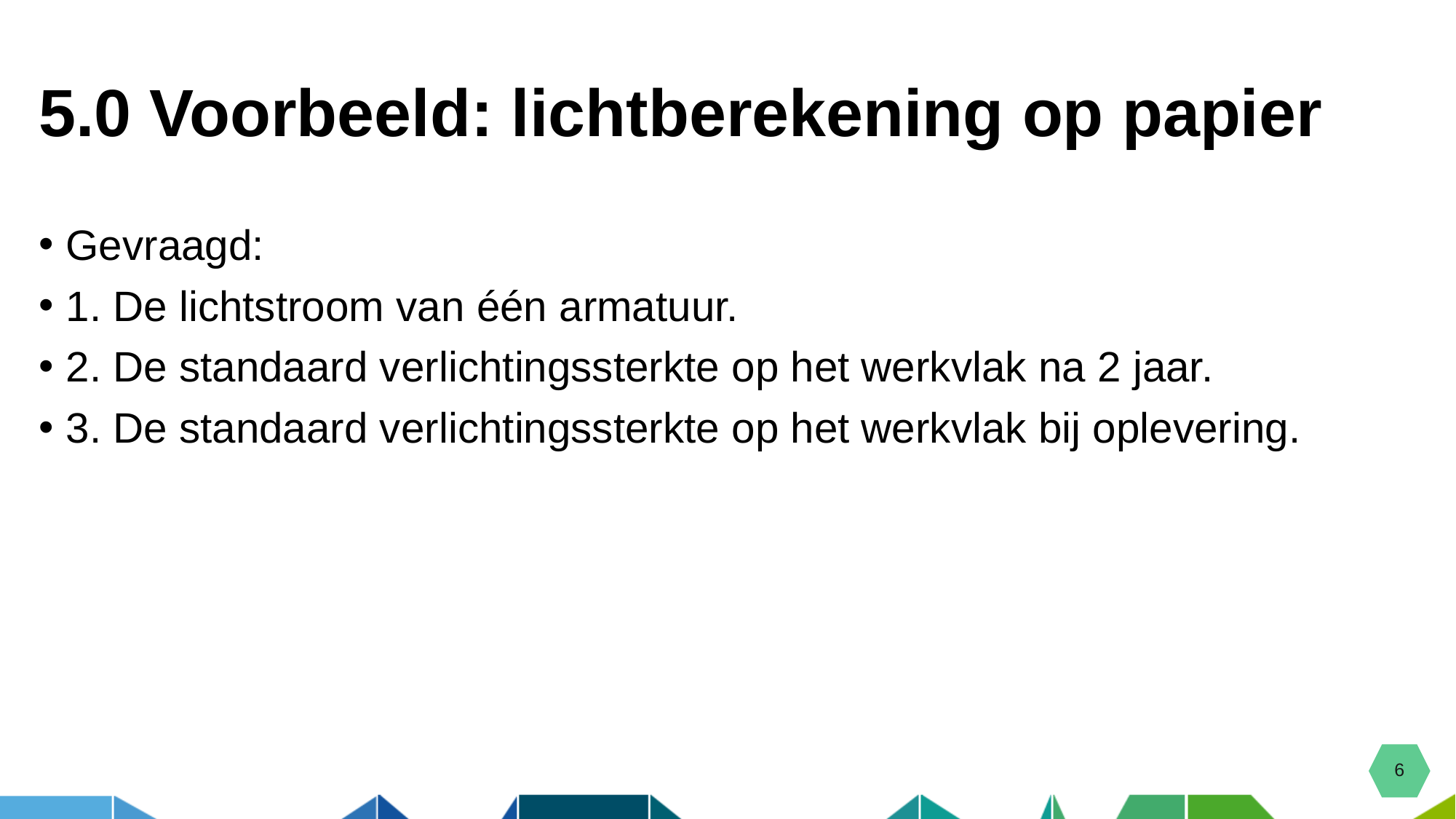

# 5.0 Voorbeeld: lichtberekening op papier
Gevraagd:
1. De lichtstroom van één armatuur.
2. De standaard verlichtingssterkte op het werkvlak na 2 jaar.
3. De standaard verlichtingssterkte op het werkvlak bij oplevering.

6